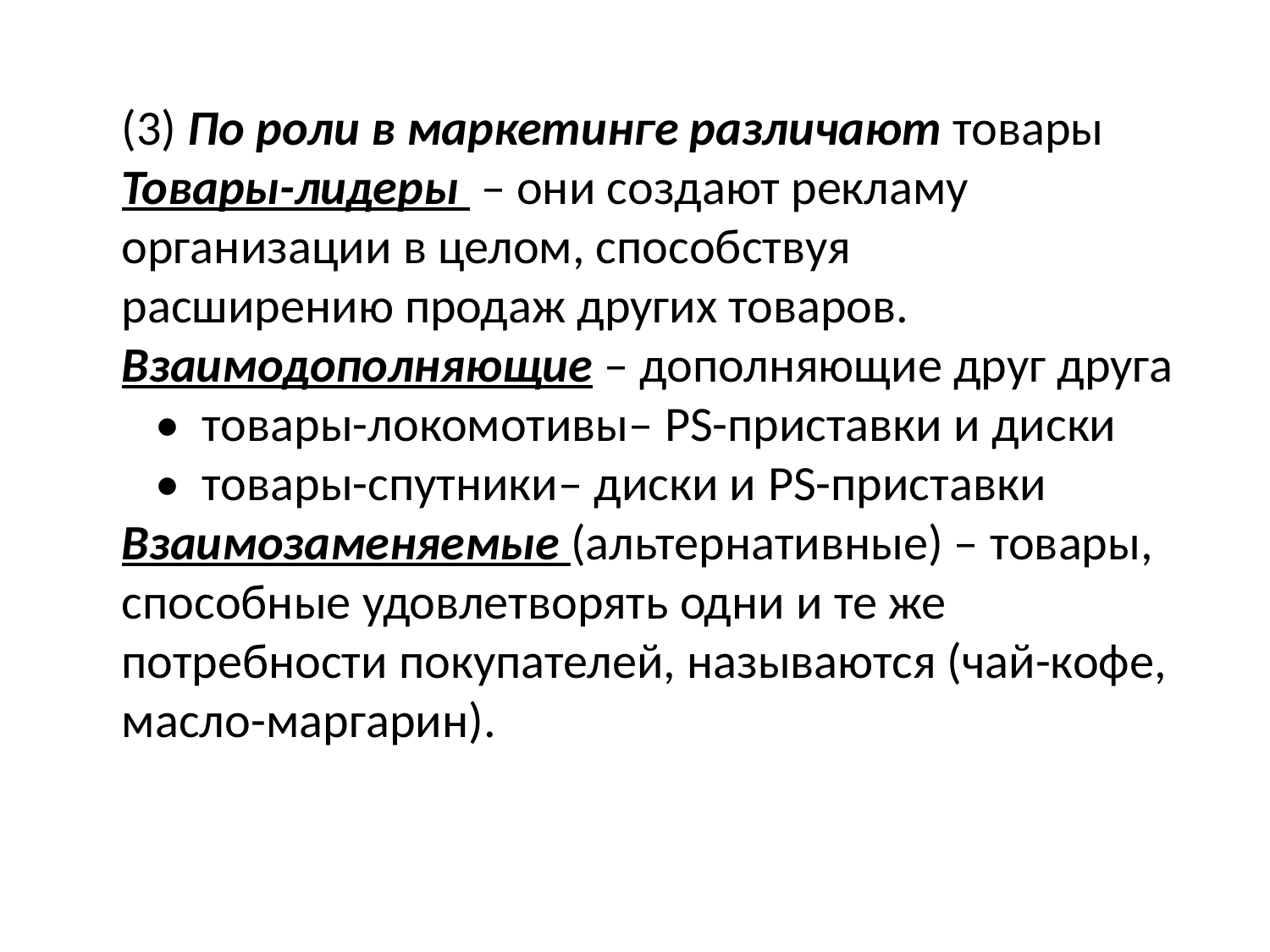

(3) По роли в маркетинге различают товары
Товары-лидеры  – они создают рекламу организации в целом, способствуя
расширению продаж других товаров.
Взаимодополняющие – дополняющие друг друга
   •  товары-локомотивы– PS-приставки и диски
   •  товары-спутники– диски и PS-приставки Взаимозаменяемые (альтернативные) – товары, способные удовлетворять одни и те же потребности покупателей, называются (чай-кофе, масло-маргарин).